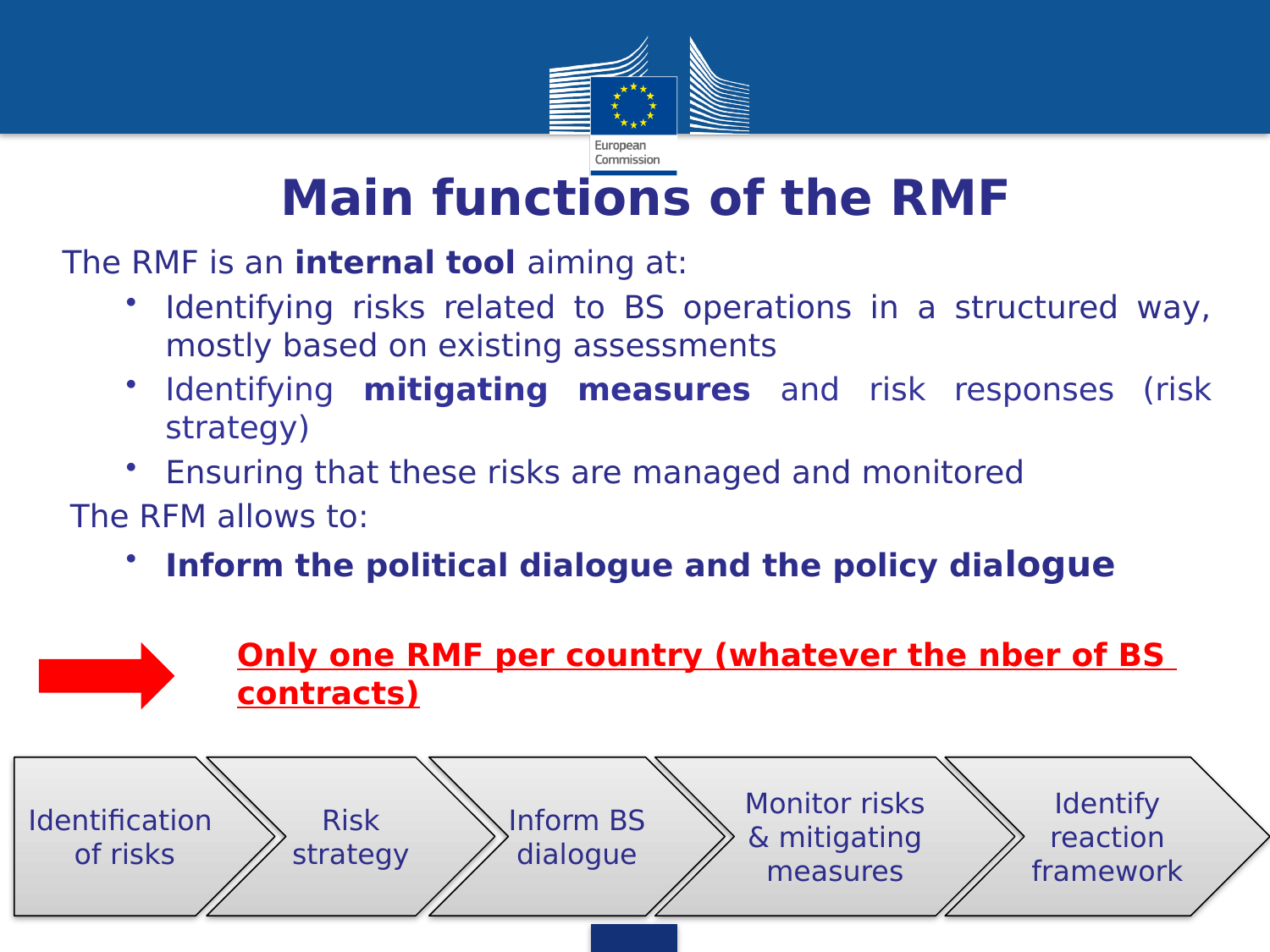

# Main functions of the RMF
The RMF is an internal tool aiming at:
Identifying risks related to BS operations in a structured way, mostly based on existing assessments
Identifying mitigating measures and risk responses (risk strategy)
Ensuring that these risks are managed and monitored
The RFM allows to:
Inform the political dialogue and the policy dialogue

		Only one RMF per country (whatever the nber of BS 	contracts)

Identification
of risks
Risk strategy
Inform BS dialogue
Monitor risks & mitigating measures
Identify reaction framework
76